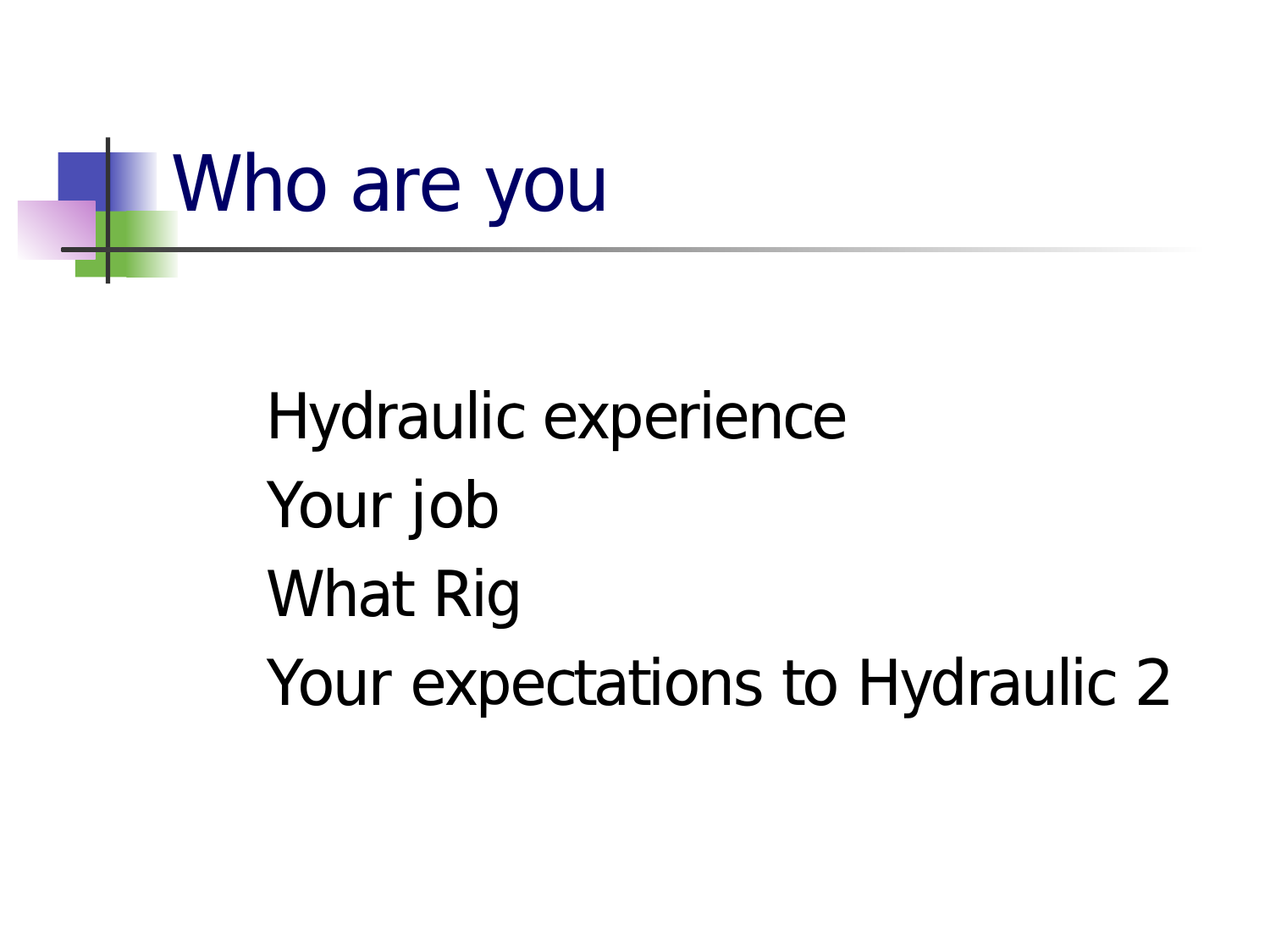

# Who are you

Hydraulic experience
Your job
What Rig
Your expectations to Hydraulic 2